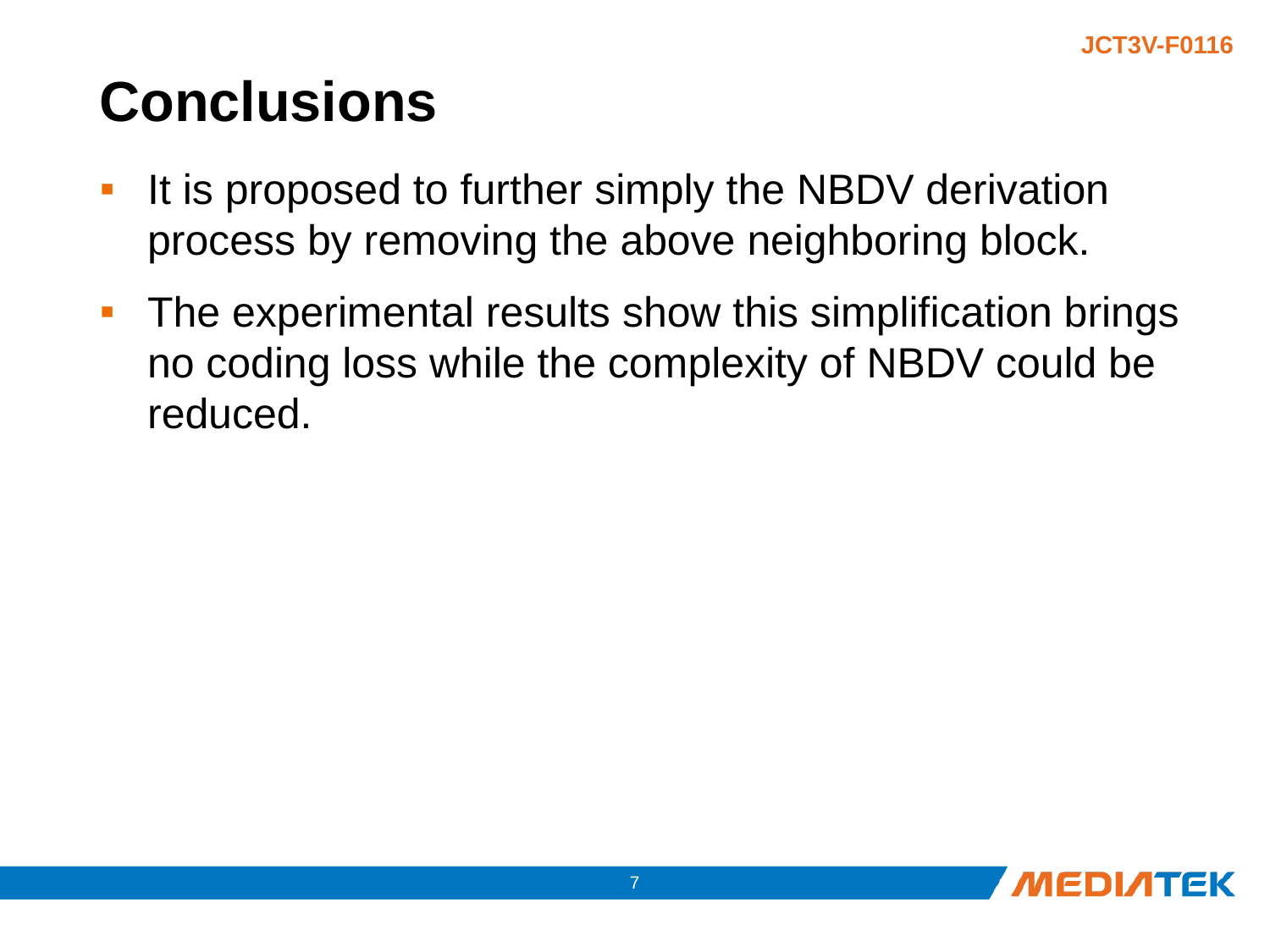

# Conclusions
It is proposed to further simply the NBDV derivation process by removing the above neighboring block.
The experimental results show this simplification brings no coding loss while the complexity of NBDV could be reduced.

7